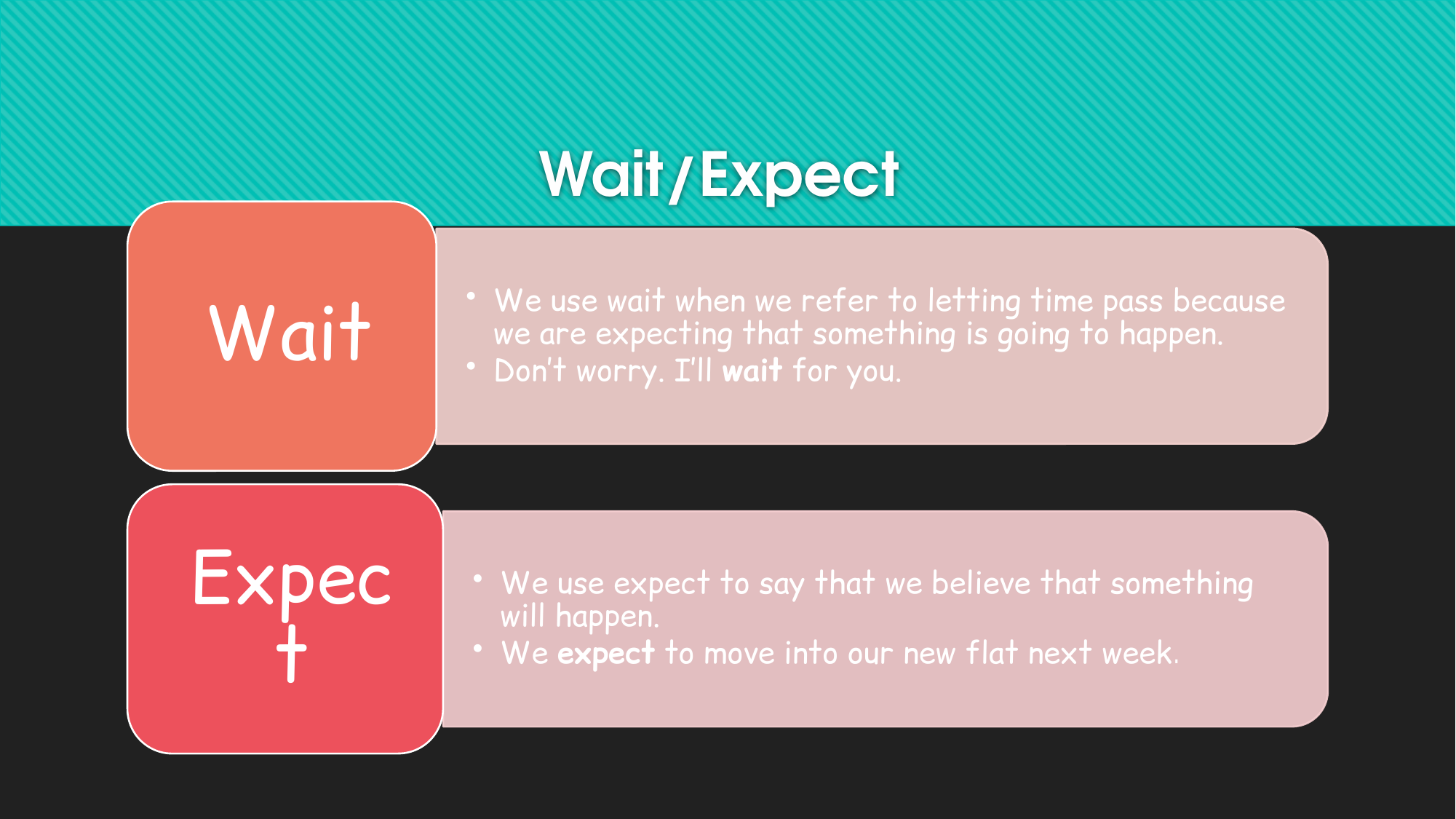

# Wait/Expect
We use wait when we refer to letting time pass because we are expecting that something is going to happen.
Don’t worry. I’ll wait for you.
Wait
We use expect to say that we believe that something will happen.
We expect to move into our new flat next week.
Expect